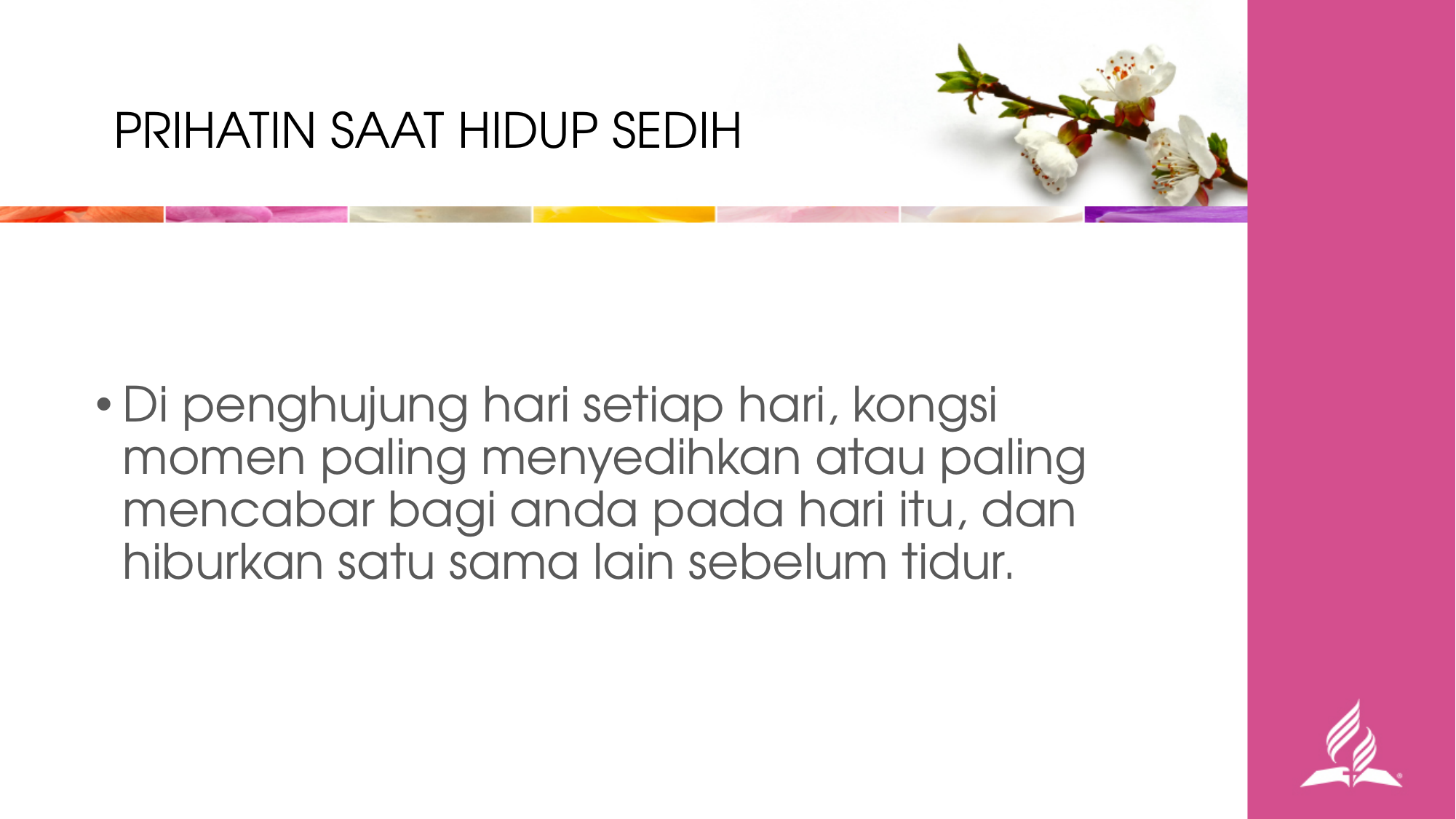

PRIHATIN SAAT HIDUP SEDIH
Di penghujung hari setiap hari, kongsi momen paling menyedihkan atau paling mencabar bagi anda pada hari itu, dan hiburkan satu sama lain sebelum tidur.